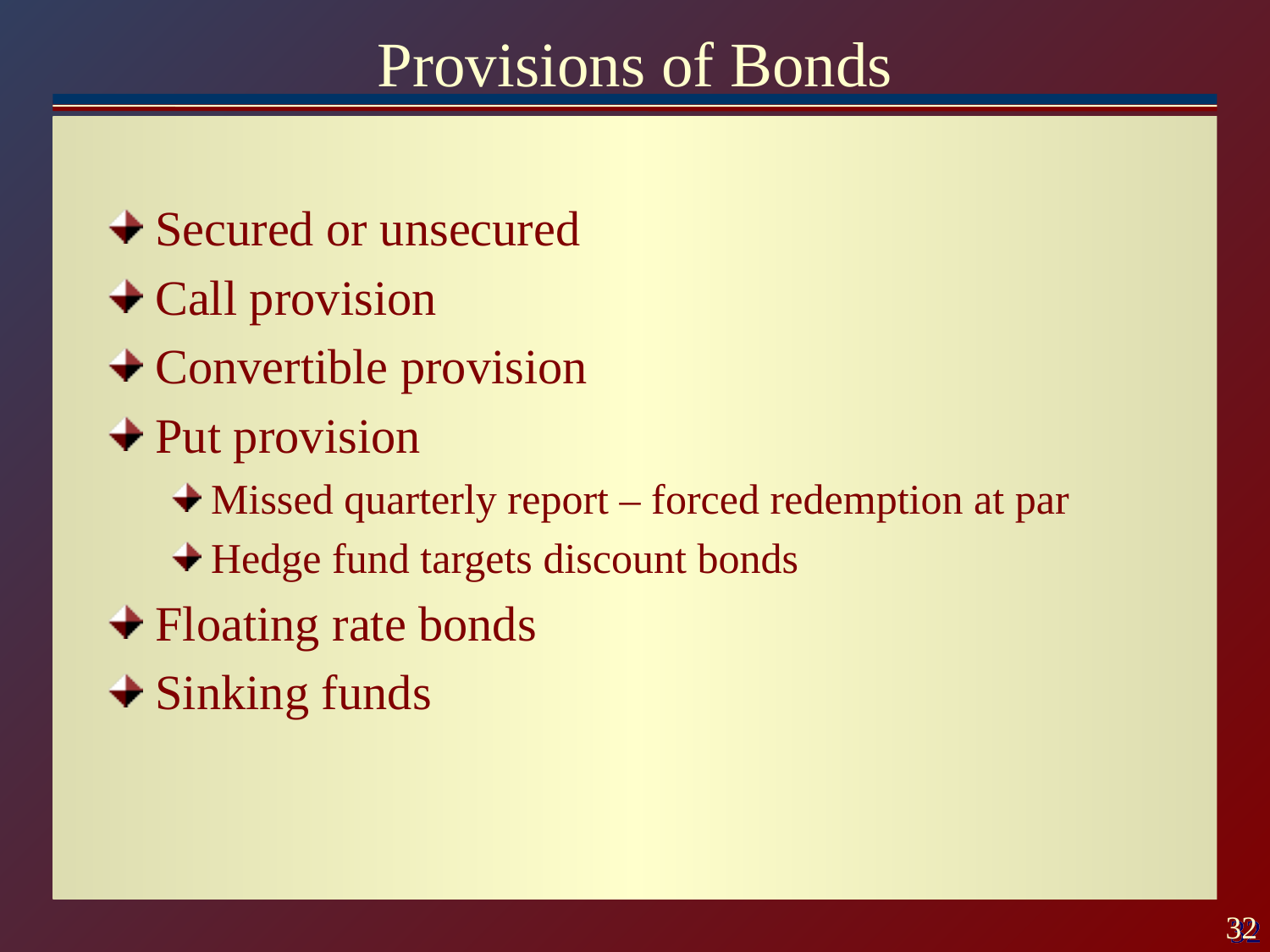

# Provisions of Bonds
Secured or unsecured
Call provision
Convertible provision
Put provision
Missed quarterly report – forced redemption at par
Hedge fund targets discount bonds
Floating rate bonds
Sinking funds